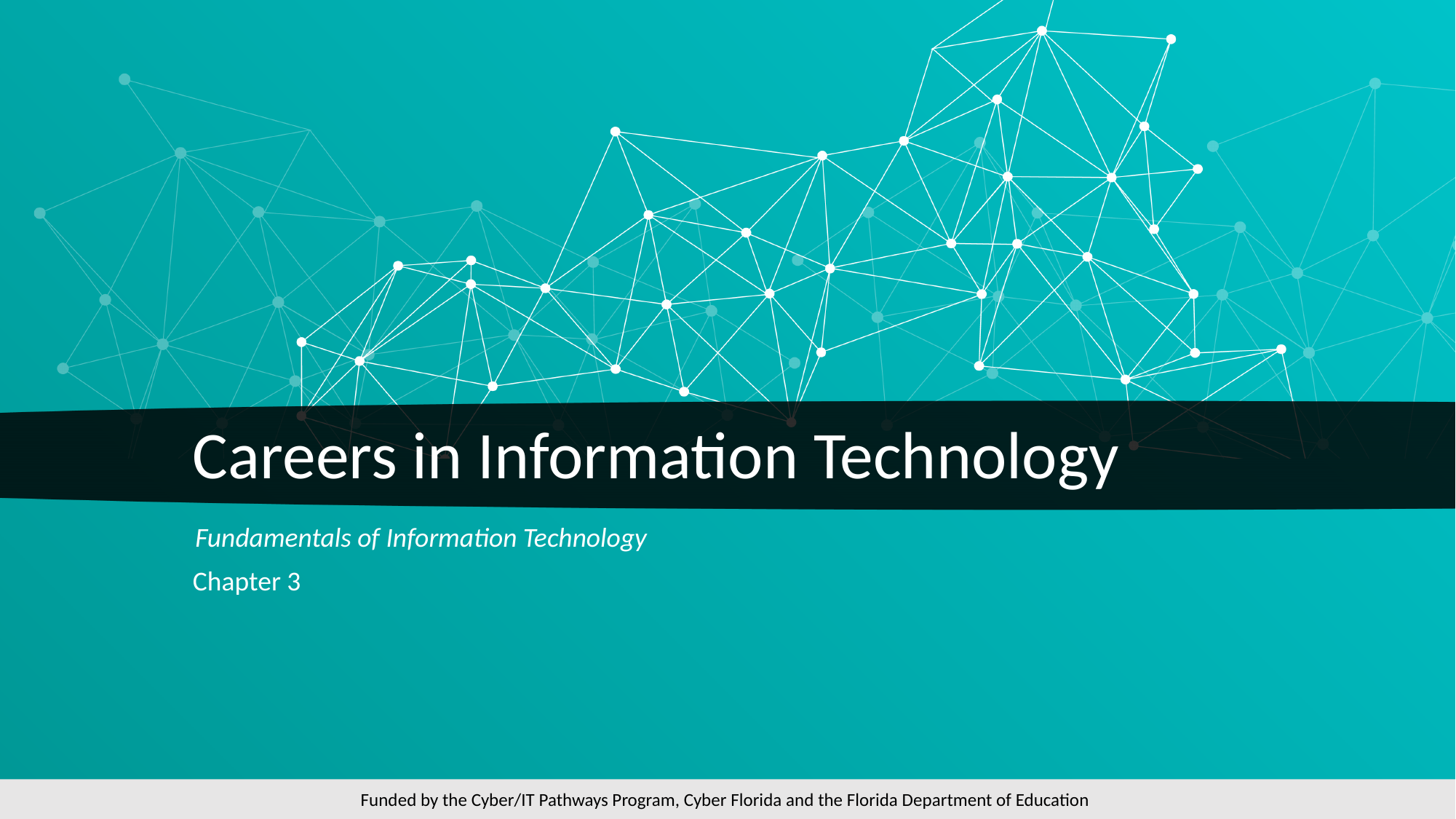

# Careers in Information Technology
Chapter 3